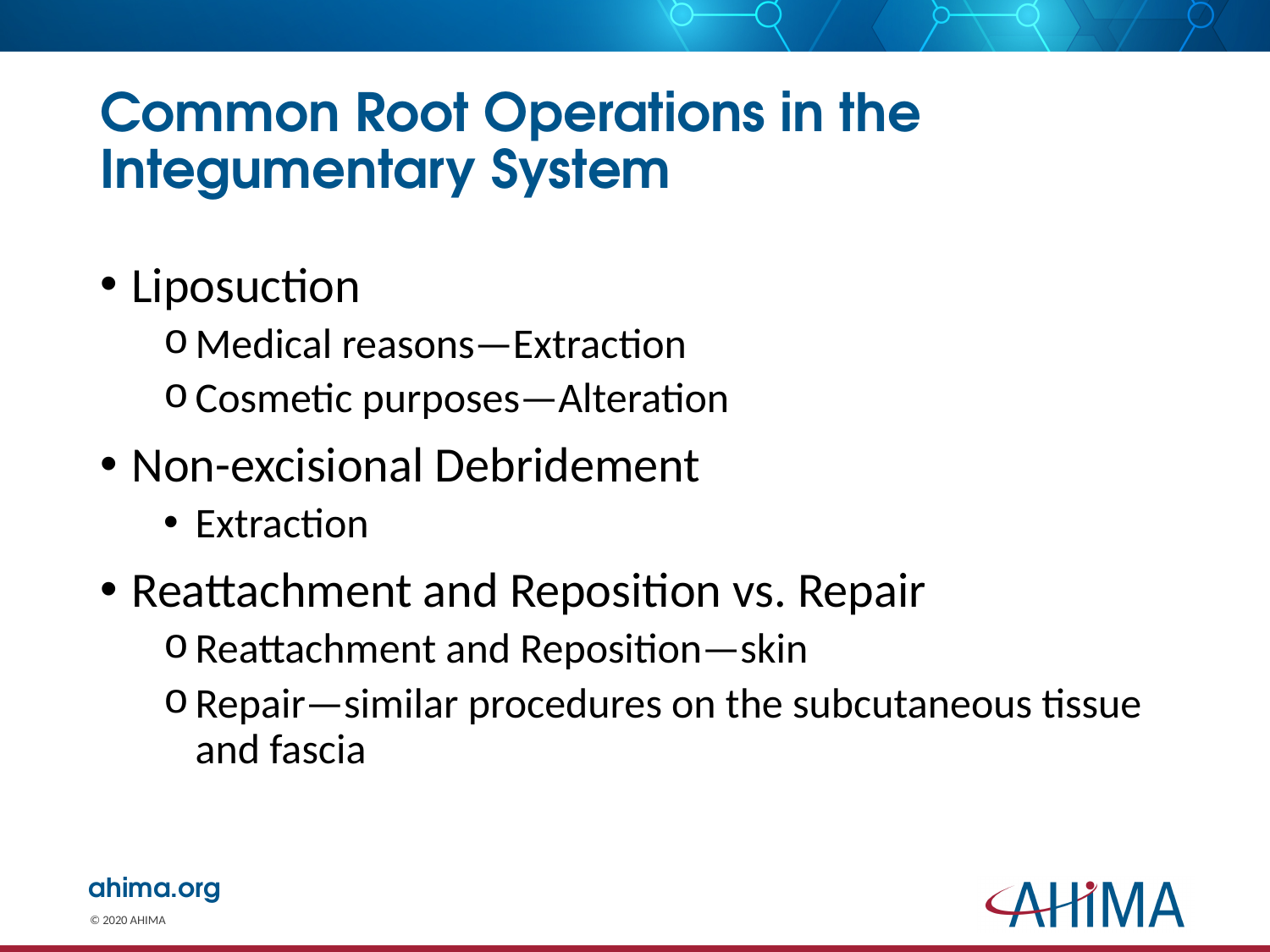

# Common Root Operations in the Integumentary System
Liposuction
Medical reasons—Extraction
Cosmetic purposes—Alteration
Non-excisional Debridement
Extraction
Reattachment and Reposition vs. Repair
Reattachment and Reposition—skin
Repair—similar procedures on the subcutaneous tissue and fascia